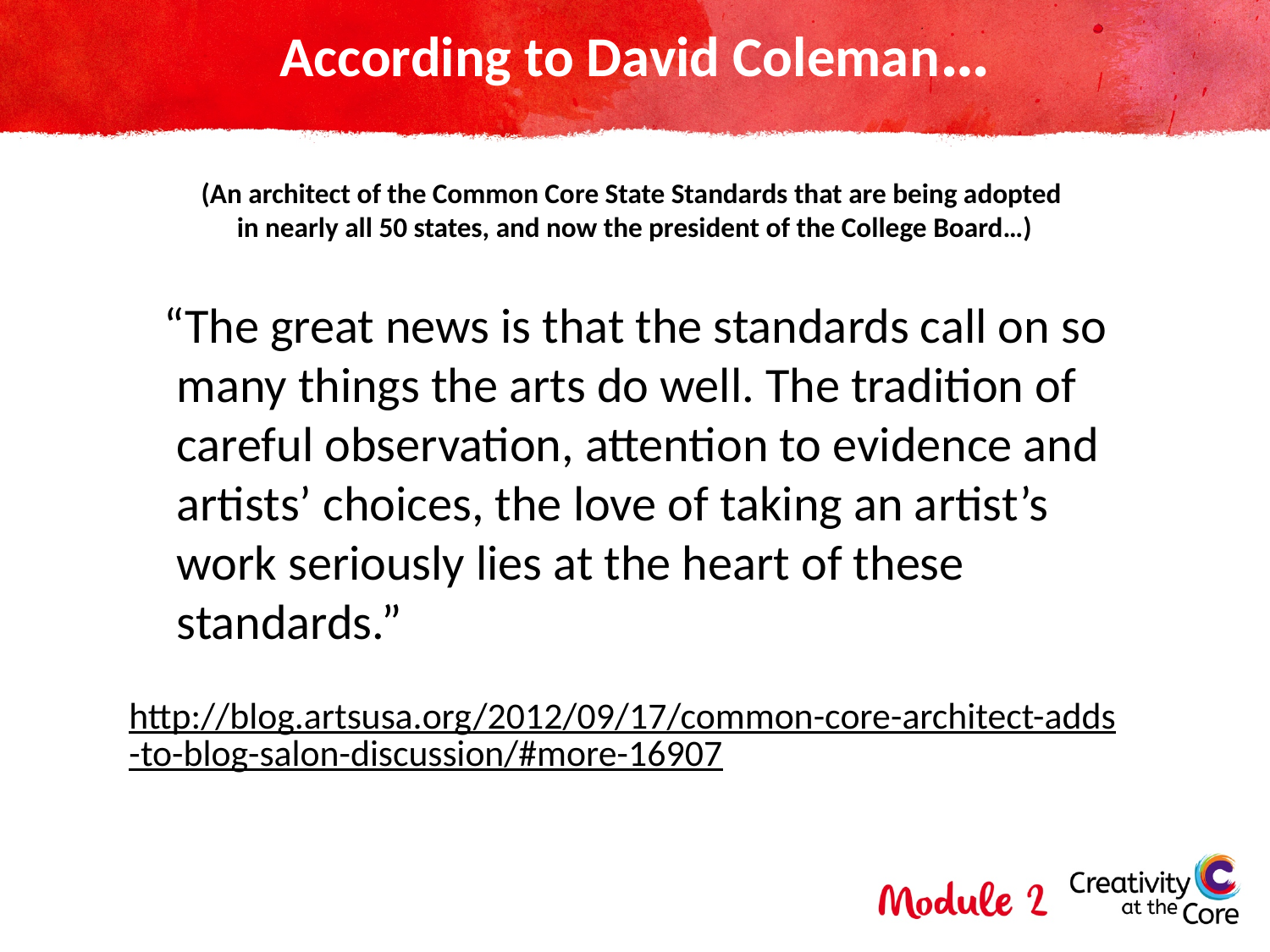

# According to David Coleman… (An architect of the Common Core State Standards that are being adopted in nearly all 50 states, and now the president of the College Board…)
   “The great news is that the standards call on so many things the arts do well. The tradition of careful observation, attention to evidence and artists’ choices, the love of taking an artist’s work seriously lies at the heart of these standards.”

http://blog.artsusa.org/2012/09/17/common-core-architect-adds-to-blog-salon-discussion/#more-16907